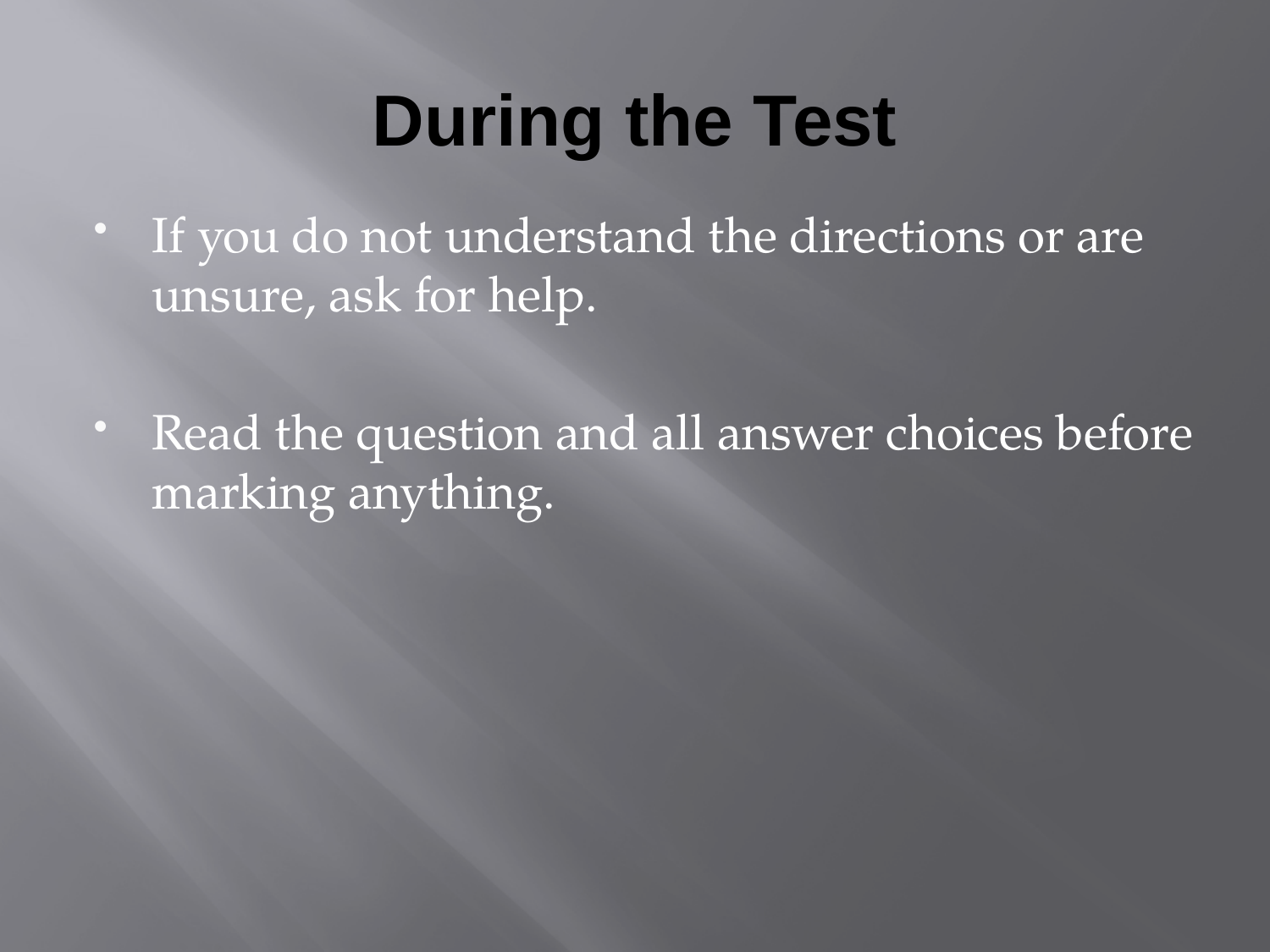

# During the Test
If you do not understand the directions or are unsure, ask for help.

Read the question and all answer choices before marking anything.